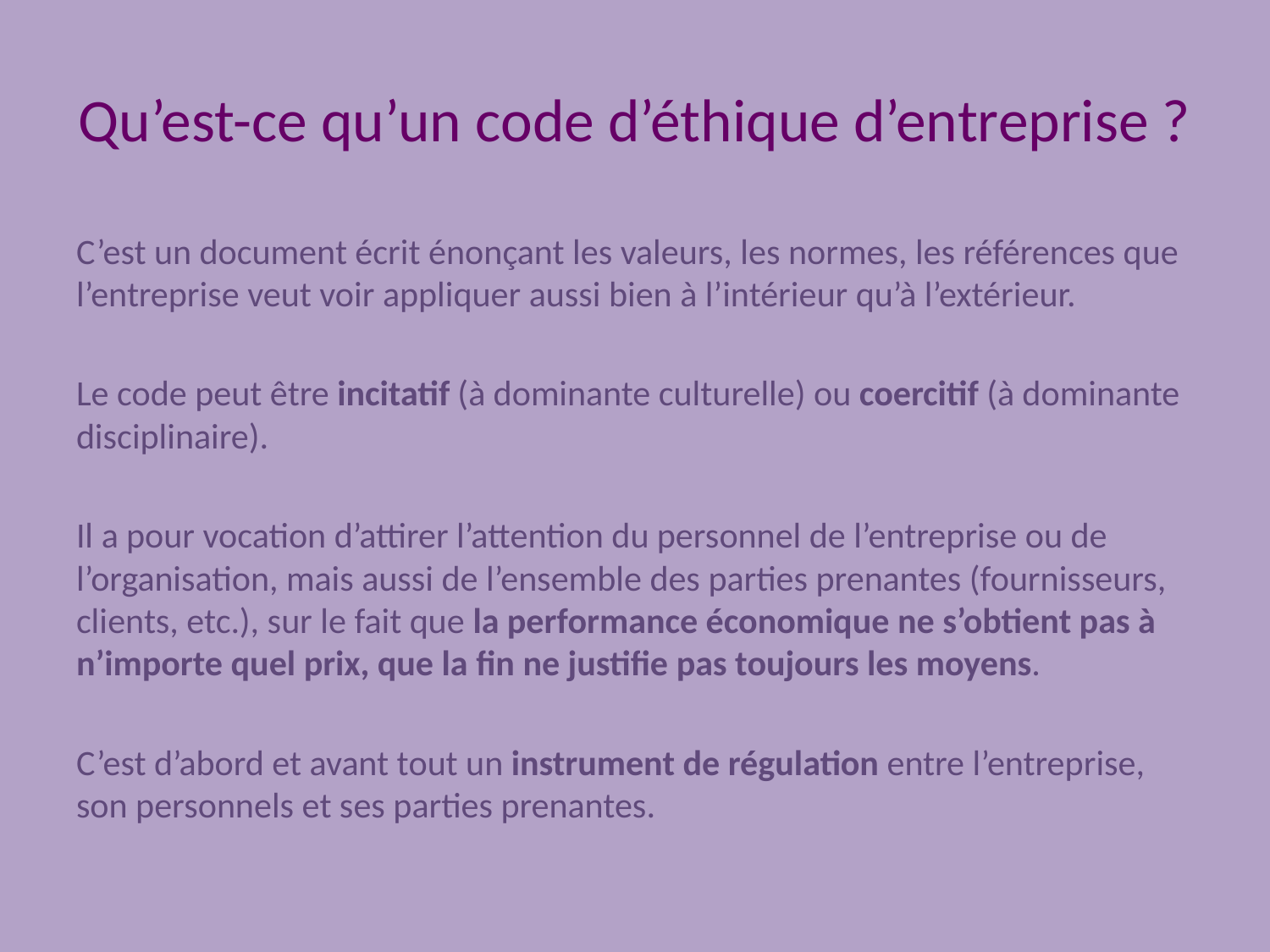

# Qu’est-ce qu’un code d’éthique d’entreprise ?
C’est un document écrit énonçant les valeurs, les normes, les références que l’entreprise veut voir appliquer aussi bien à l’intérieur qu’à l’extérieur.

Le code peut être incitatif (à dominante culturelle) ou coercitif (à dominante disciplinaire).

Il a pour vocation d’attirer l’attention du personnel de l’entreprise ou de l’organisation, mais aussi de l’ensemble des parties prenantes (fournisseurs, clients, etc.), sur le fait que la performance économique ne s’obtient pas à n’importe quel prix, que la fin ne justifie pas toujours les moyens.

C’est d’abord et avant tout un instrument de régulation entre l’entreprise, son personnels et ses parties prenantes.